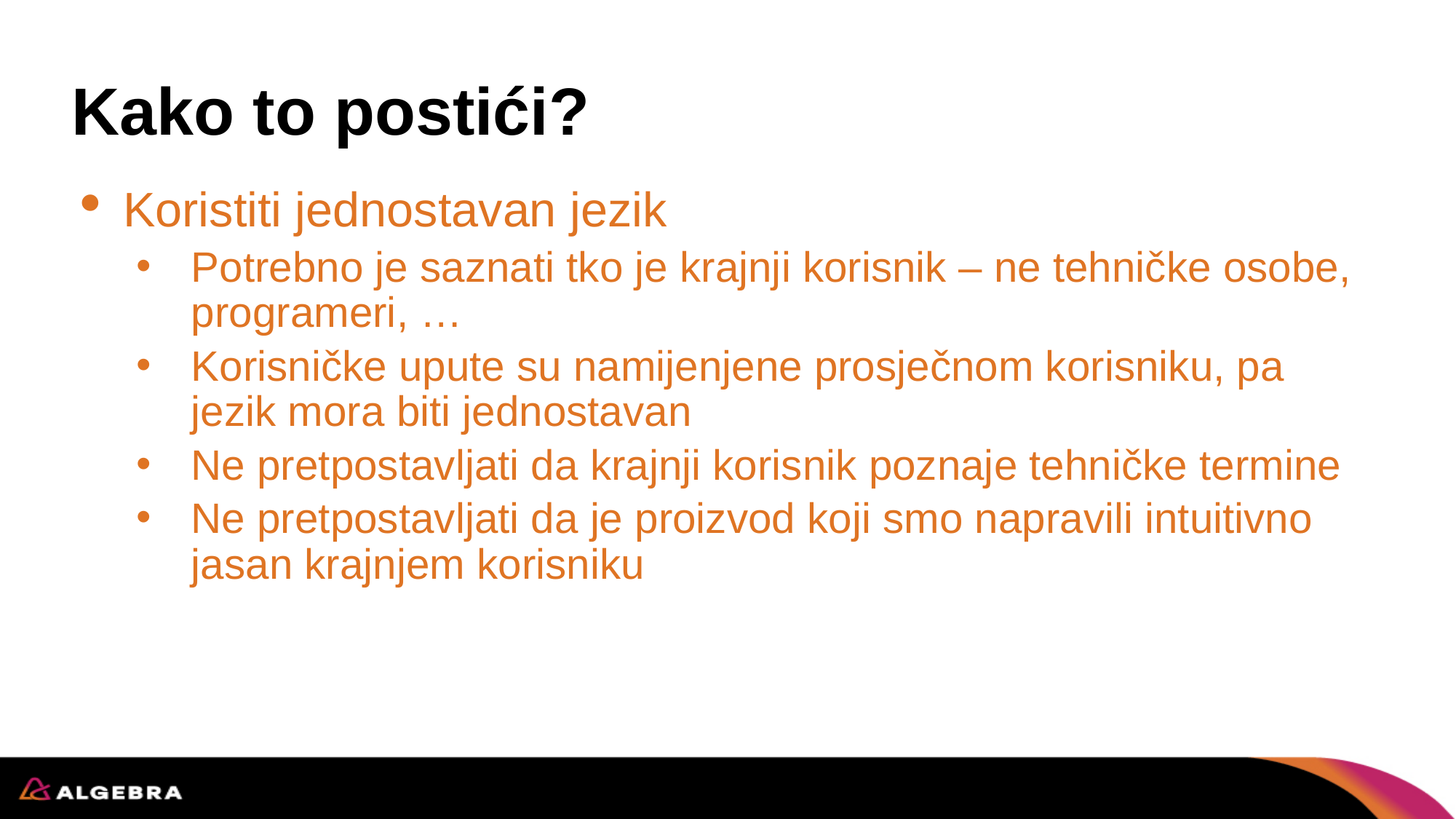

# Kako to postići?
Koristiti jednostavan jezik
Potrebno je saznati tko je krajnji korisnik – ne tehničke osobe, programeri, …
Korisničke upute su namijenjene prosječnom korisniku, pa jezik mora biti jednostavan
Ne pretpostavljati da krajnji korisnik poznaje tehničke termine
Ne pretpostavljati da je proizvod koji smo napravili intuitivno jasan krajnjem korisniku